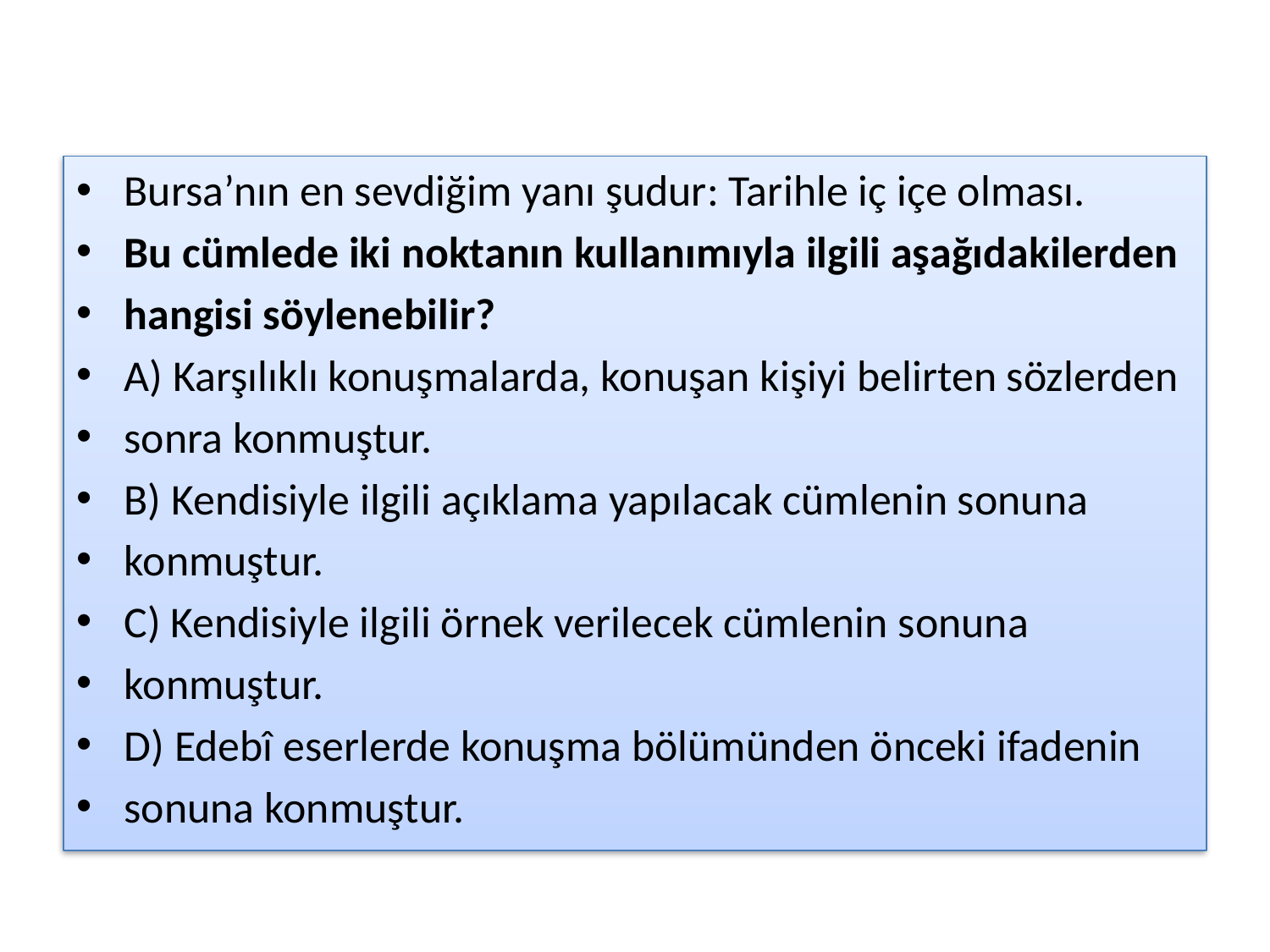

#
Bursa’nın en sevdiğim yanı şudur: Tarihle iç içe olması.
Bu cümlede iki noktanın kullanımıyla ilgili aşağıdakilerden
hangisi söylenebilir?
A) Karşılıklı konuşmalarda, konuşan kişiyi belirten sözlerden
sonra konmuştur.
B) Kendisiyle ilgili açıklama yapılacak cümlenin sonuna
konmuştur.
C) Kendisiyle ilgili örnek verilecek cümlenin sonuna
konmuştur.
D) Edebî eserlerde konuşma bölümünden önceki ifadenin
sonuna konmuştur.